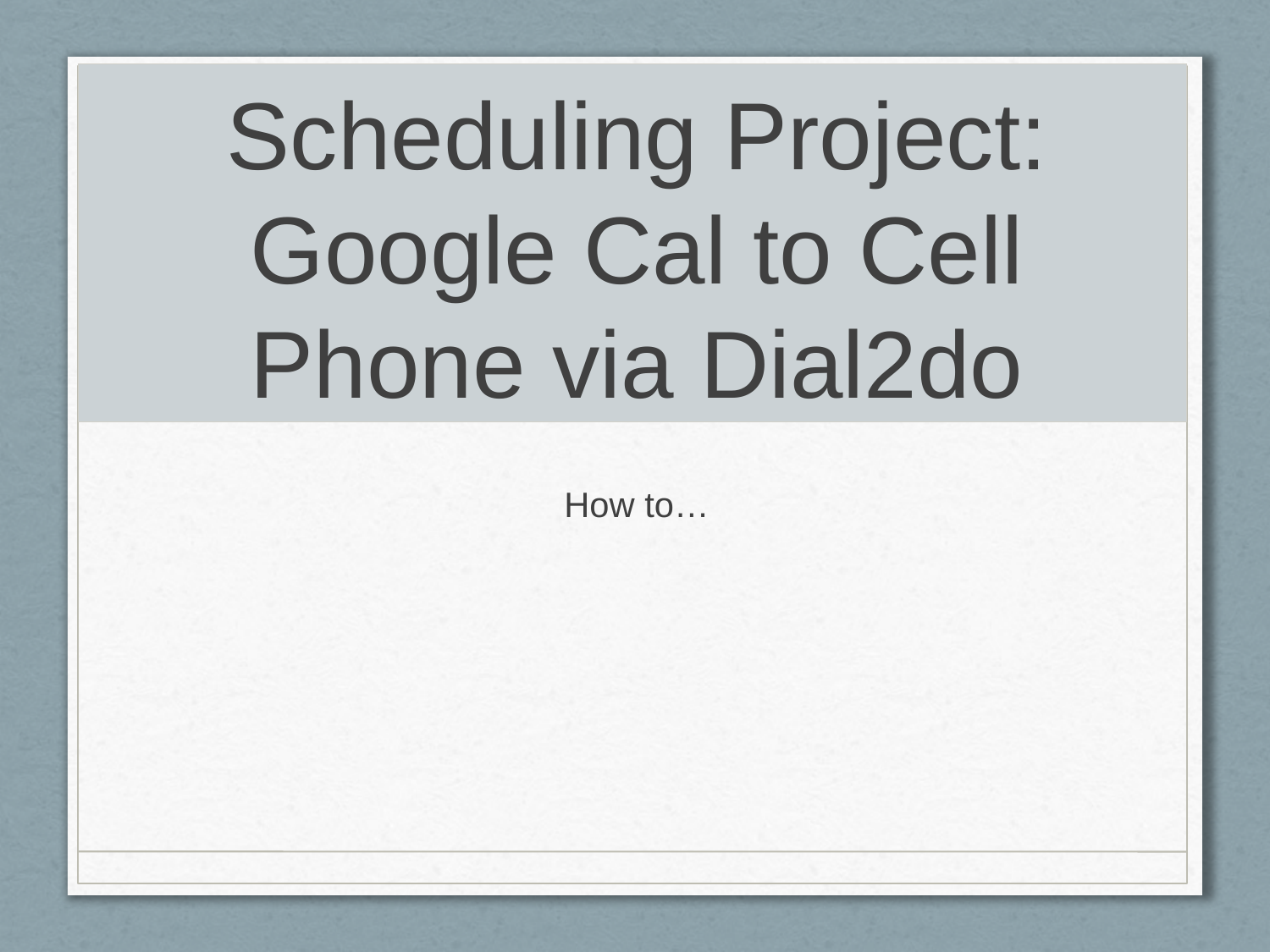

# Scheduling Project: Google Cal to Cell Phone via Dial2do
How to…